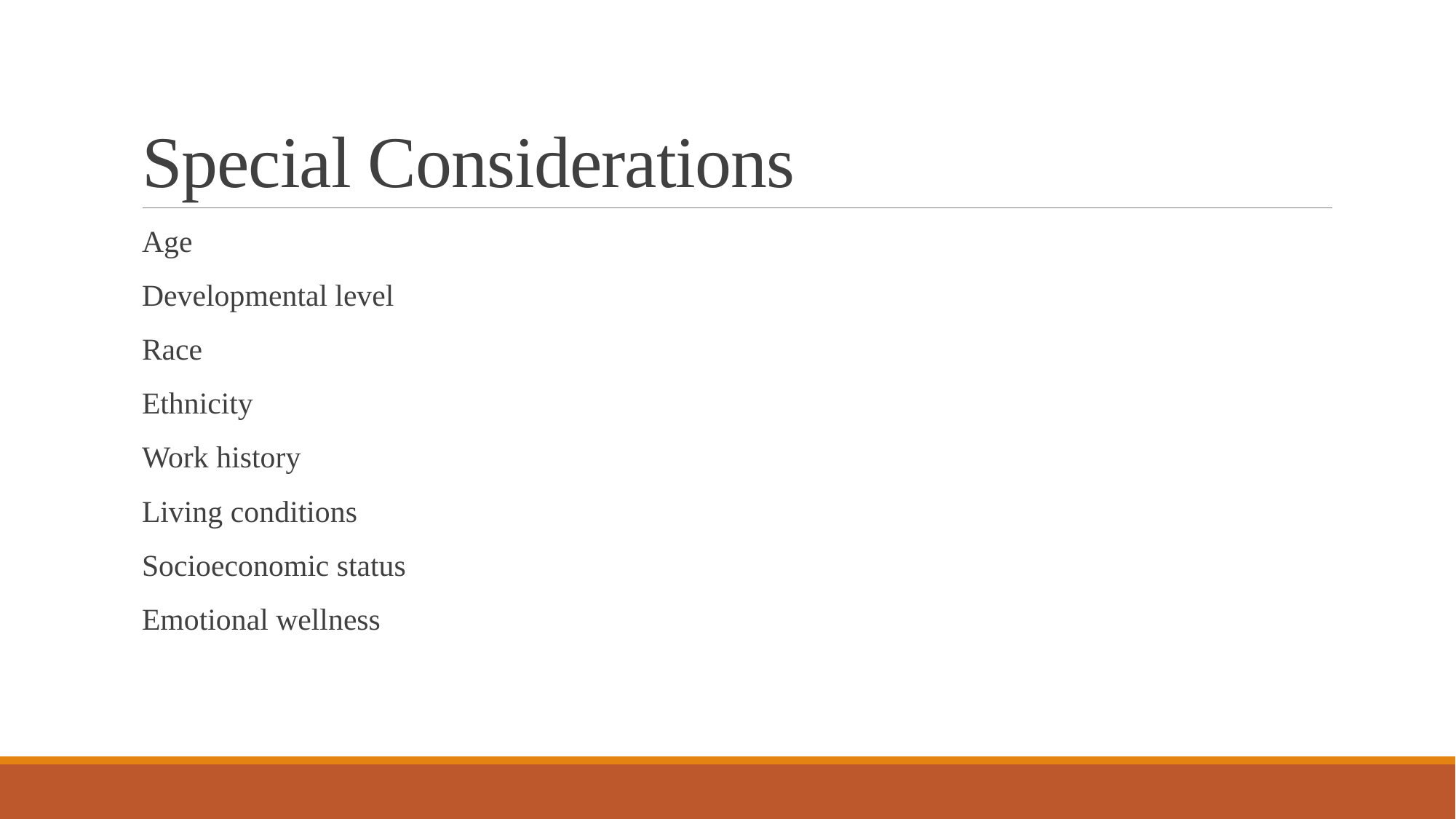

# Special Considerations
Age
Developmental level
Race
Ethnicity
Work history
Living conditions
Socioeconomic status
Emotional wellness